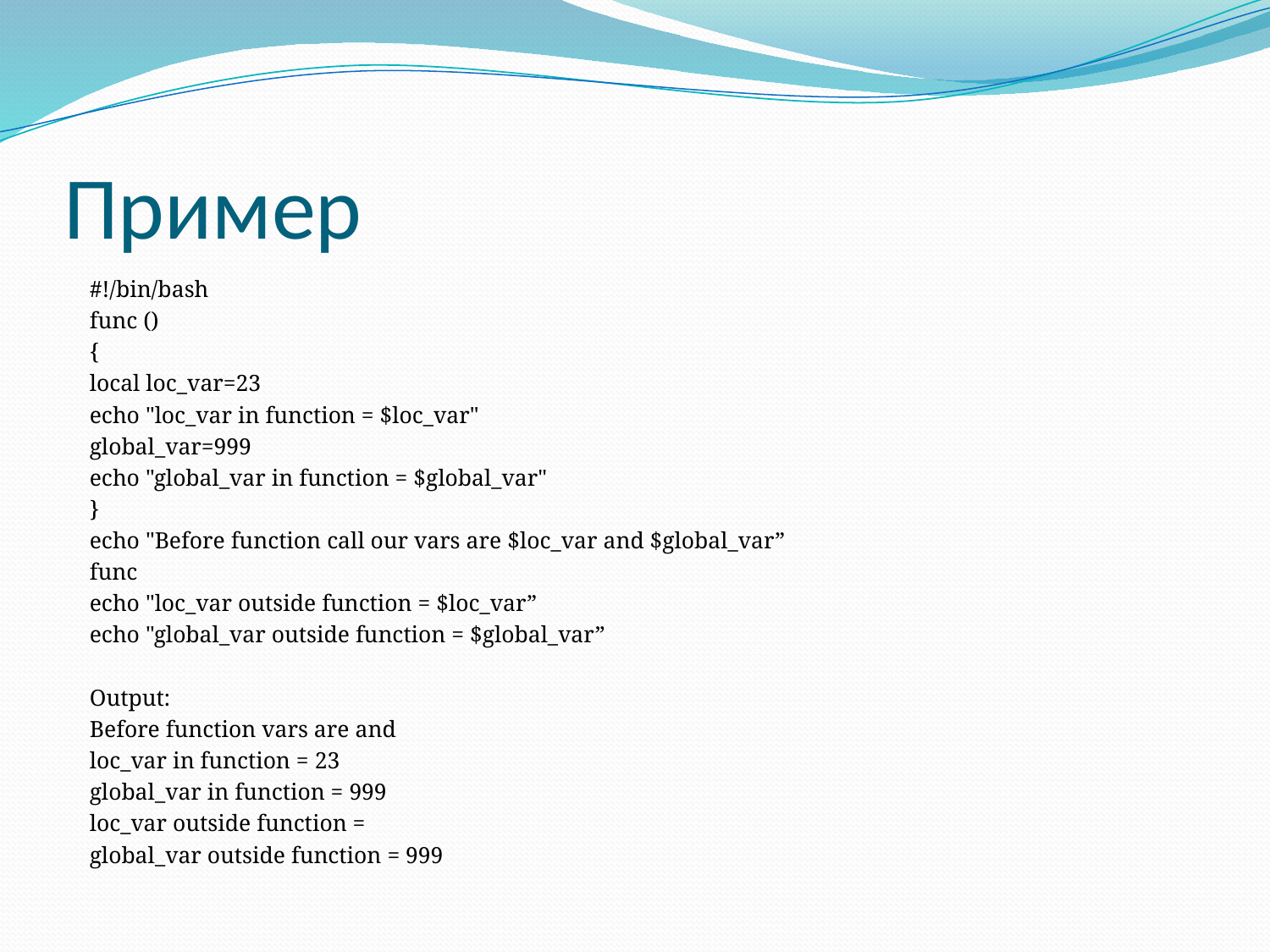

# Пример
#!/bin/bash
func ()
{
local loc_var=23
echo "loc_var in function = $loc_var"
global_var=999
echo "global_var in function = $global_var"
}
echo "Before function call our vars are $loc_var and $global_var”
func
echo "loc_var outside function = $loc_var”
echo "global_var outside function = $global_var”

Output:
Before function vars are and
loc_var in function = 23
global_var in function = 999
loc_var outside function =
global_var outside function = 999